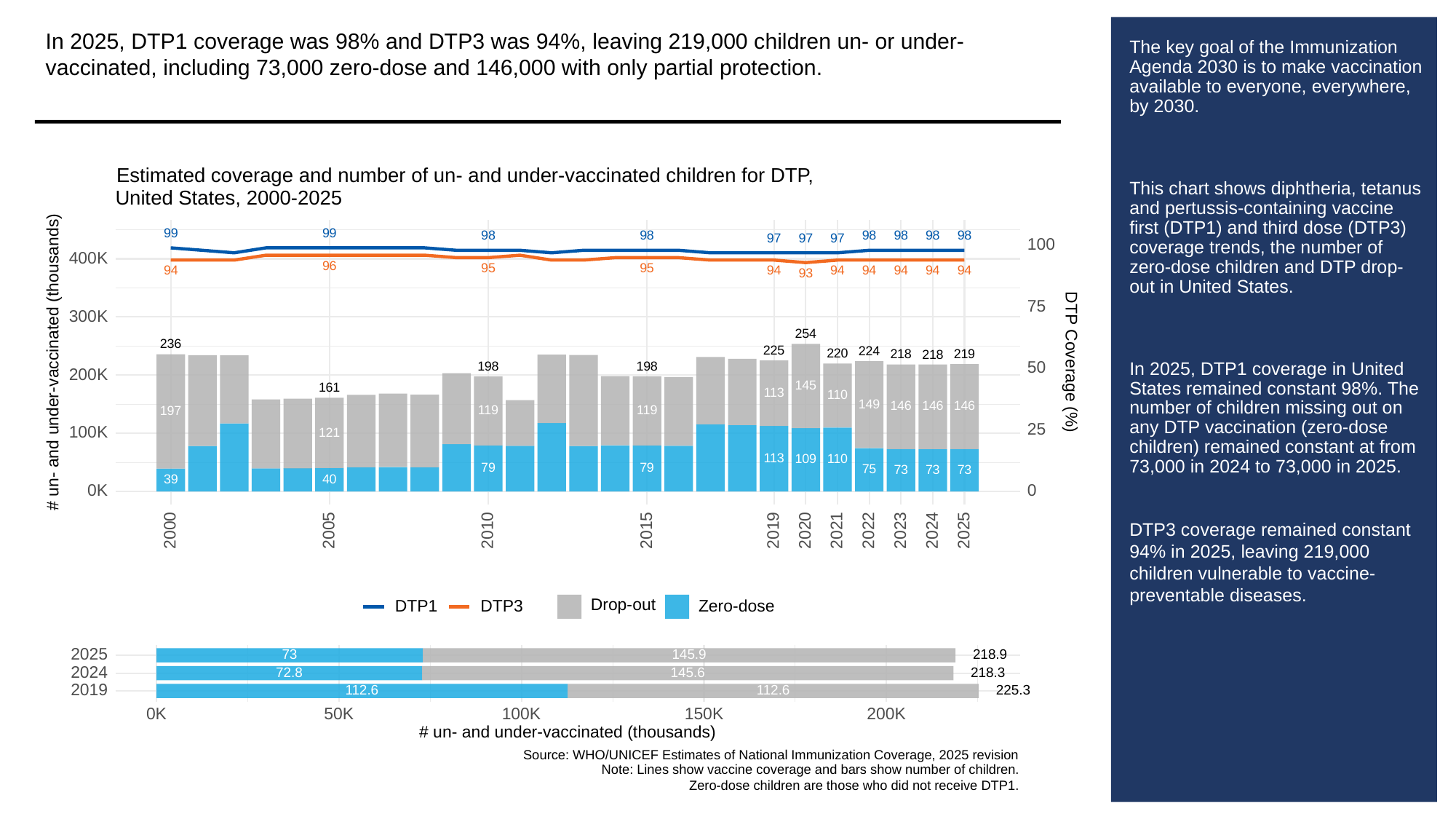

In 2025, DTP1 coverage was 98% and DTP3 was 94%, leaving 219,000 children un- or under-vaccinated, including 73,000 zero-dose and 146,000 with only partial protection.
# The key goal of the Immunization Agenda 2030 is to make vaccination available to everyone, everywhere, by 2030.

This chart shows diphtheria, tetanus and pertussis-containing vaccine first (DTP1) and third dose (DTP3) coverage trends, the number of zero-dose children and DTP drop-out in United States.

In 2025, DTP1 coverage in United States remained constant 98%. The number of children missing out on any DTP vaccination (zero-dose children) remained constant at from 73,000 in 2024 to 73,000 in 2025.

DTP3 coverage remained constant 94% in 2025, leaving 219,000 children vulnerable to vaccine-preventable diseases.

Estimated coverage and number of un- and under-vaccinated children for DTP,
United States, 2000-2025

99
99

98
98
98
98
98
98
97
97
97
100

400K

96
95
95
94
94
94
94
94
94
94
93

75
300K

254
236

225
224
220
219
218
218

# un- and under-vaccinated (thousands)
DTP Coverage (%)

198
50
198

200K

145
161
113
110

149

146
146
146

119
119
197

25

100K

121

113
110
109

79
79
75
73
73
73

40
39
0K
0

2023
2000
2005
2010
2015
2019
2020
2021
2022
2024
2025

Drop-out
DTP3
Zero-dose
DTP1

2025
73
145.9
218.9

2024
218.3
72.8
145.6

2019
225.3
112.6
112.6

0K
50K
100K
150K
200K
# un- and under-vaccinated (thousands)
Source: WHO/UNICEF Estimates of National Immunization Coverage, 2025 revision
Note: Lines show vaccine coverage and bars show number of children.
Zero-dose children are those who did not receive DTP1.